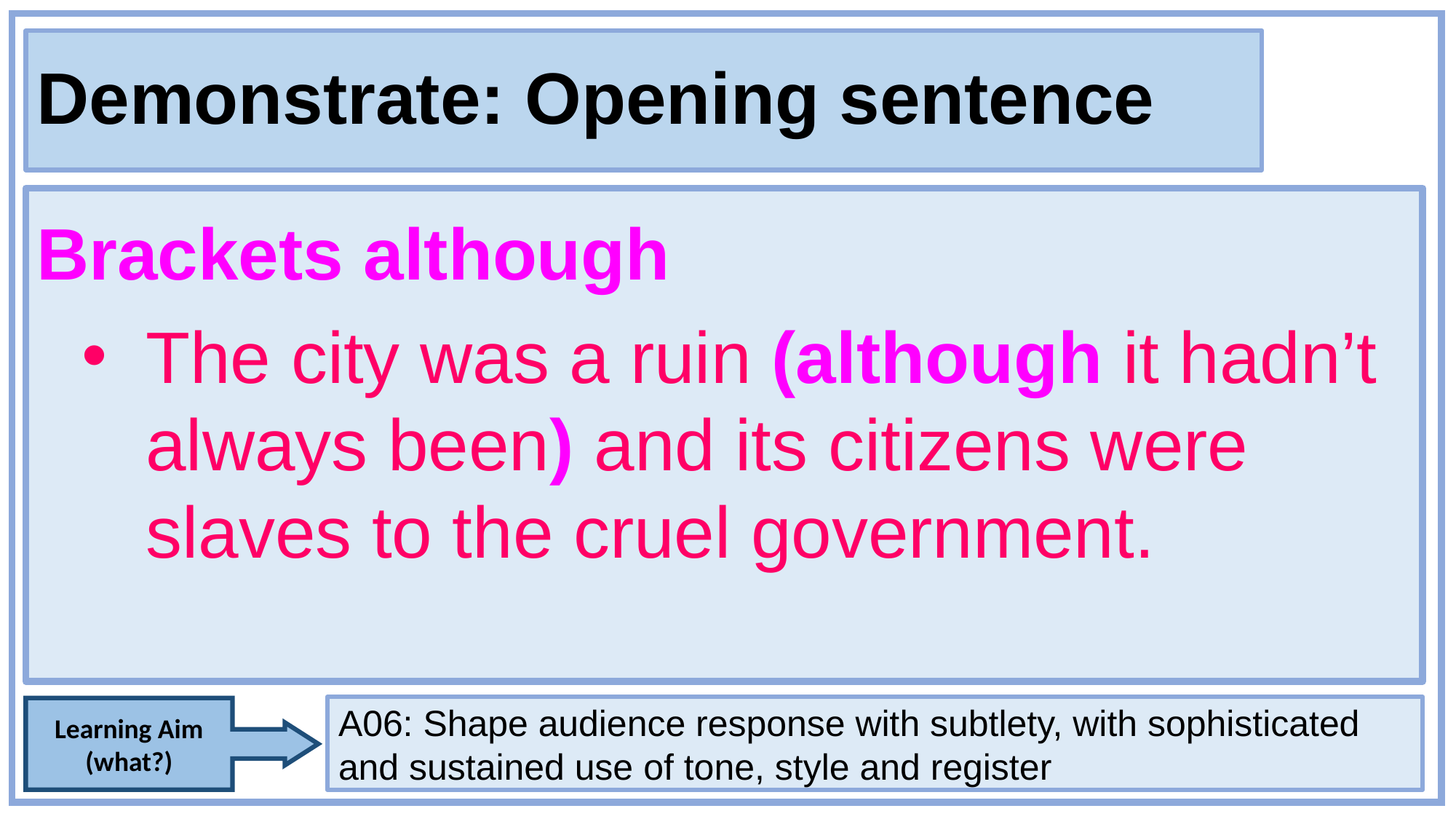

# Demonstrate: Opening sentence
Brackets although

The city was a ruin (although it hadn’t always been) and its citizens were slaves to the cruel government.
A06: Shape audience response with subtlety, with sophisticated and sustained use of tone, style and register
Learning Aim
(what?)